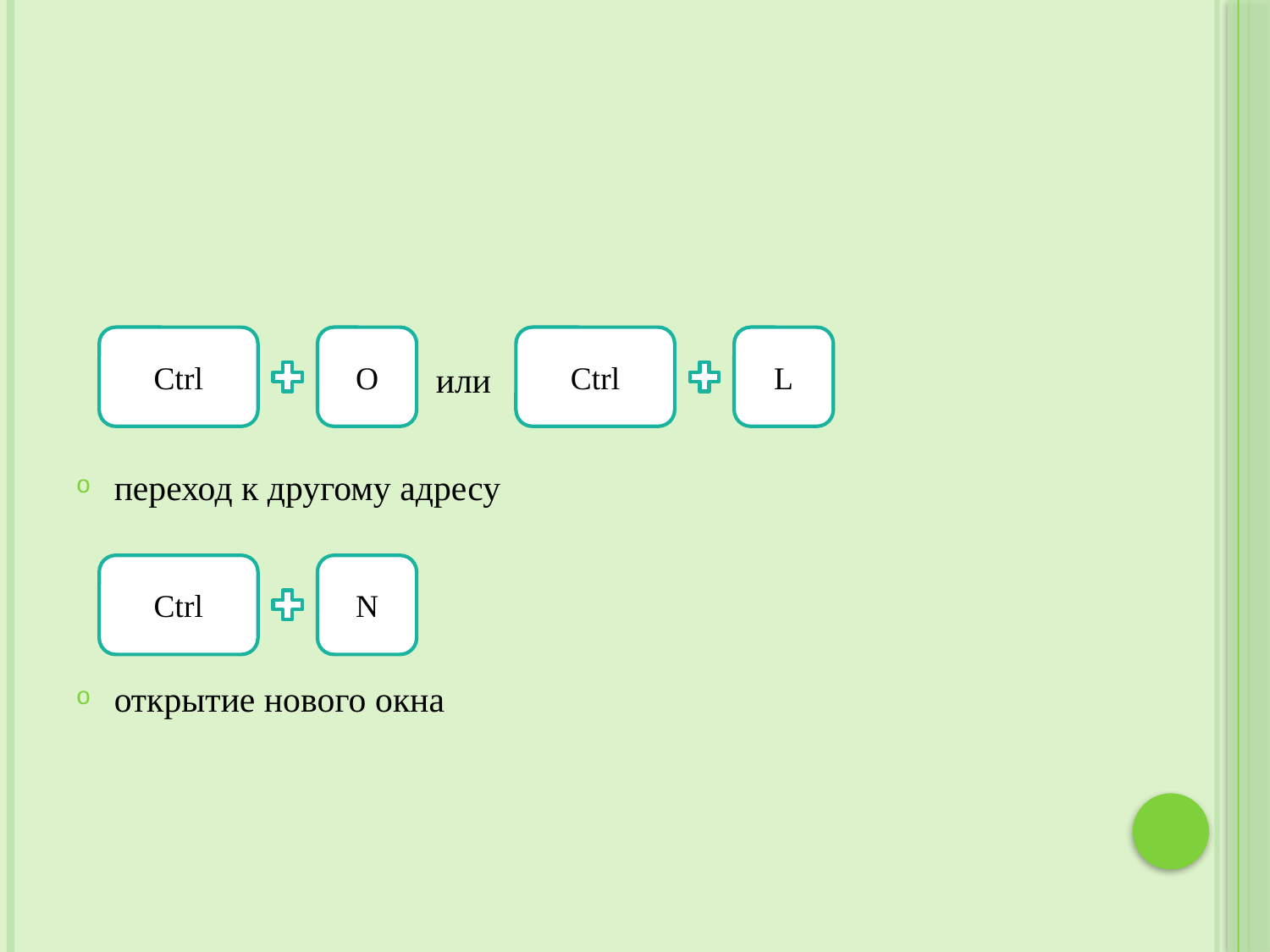

или

переход к другому адресу

открытие нового окна

Ctrl
О
Ctrl
L

Ctrl
N